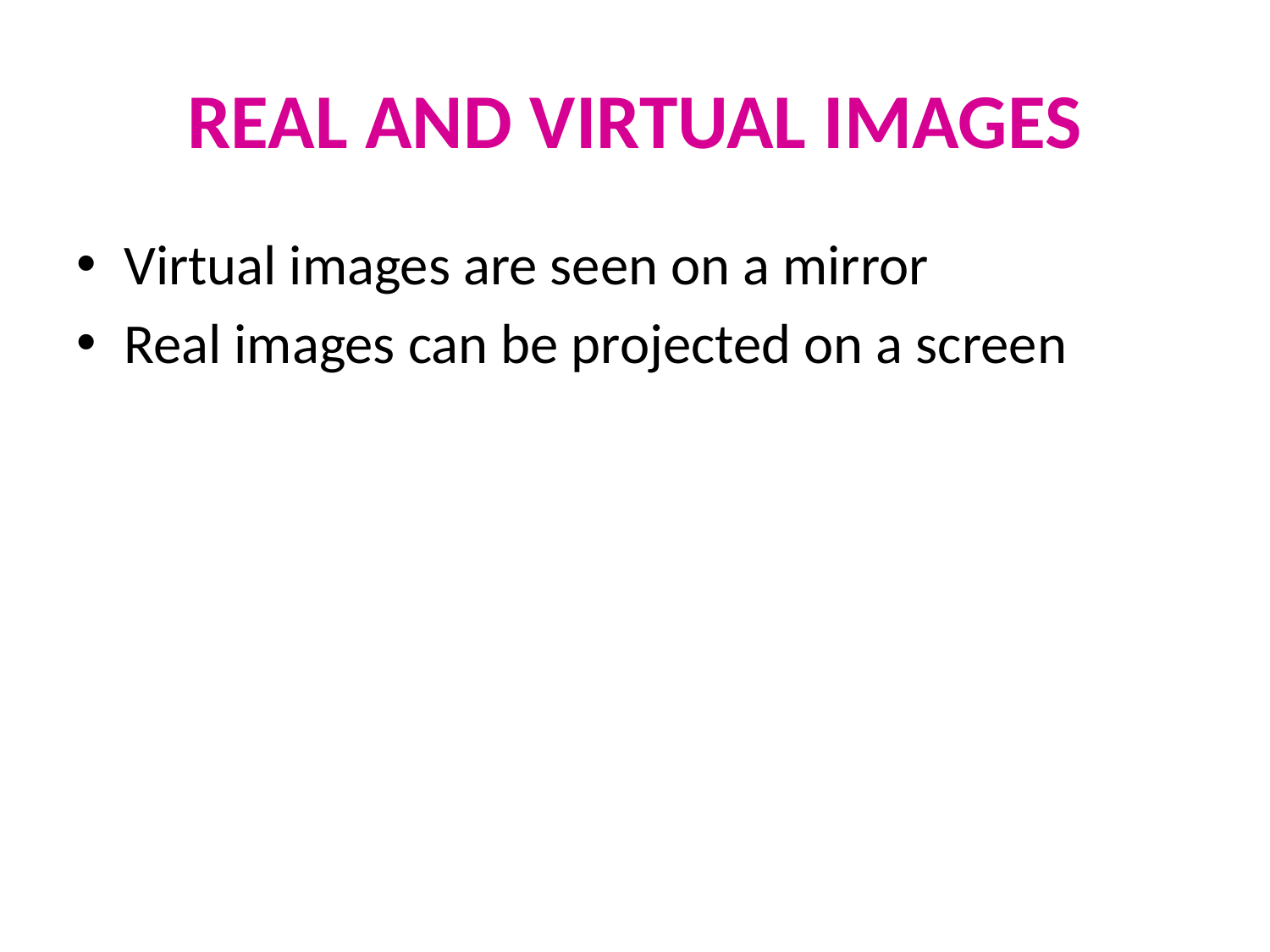

# REAL AND VIRTUAL IMAGES
Virtual images are seen on a mirror
Real images can be projected on a screen